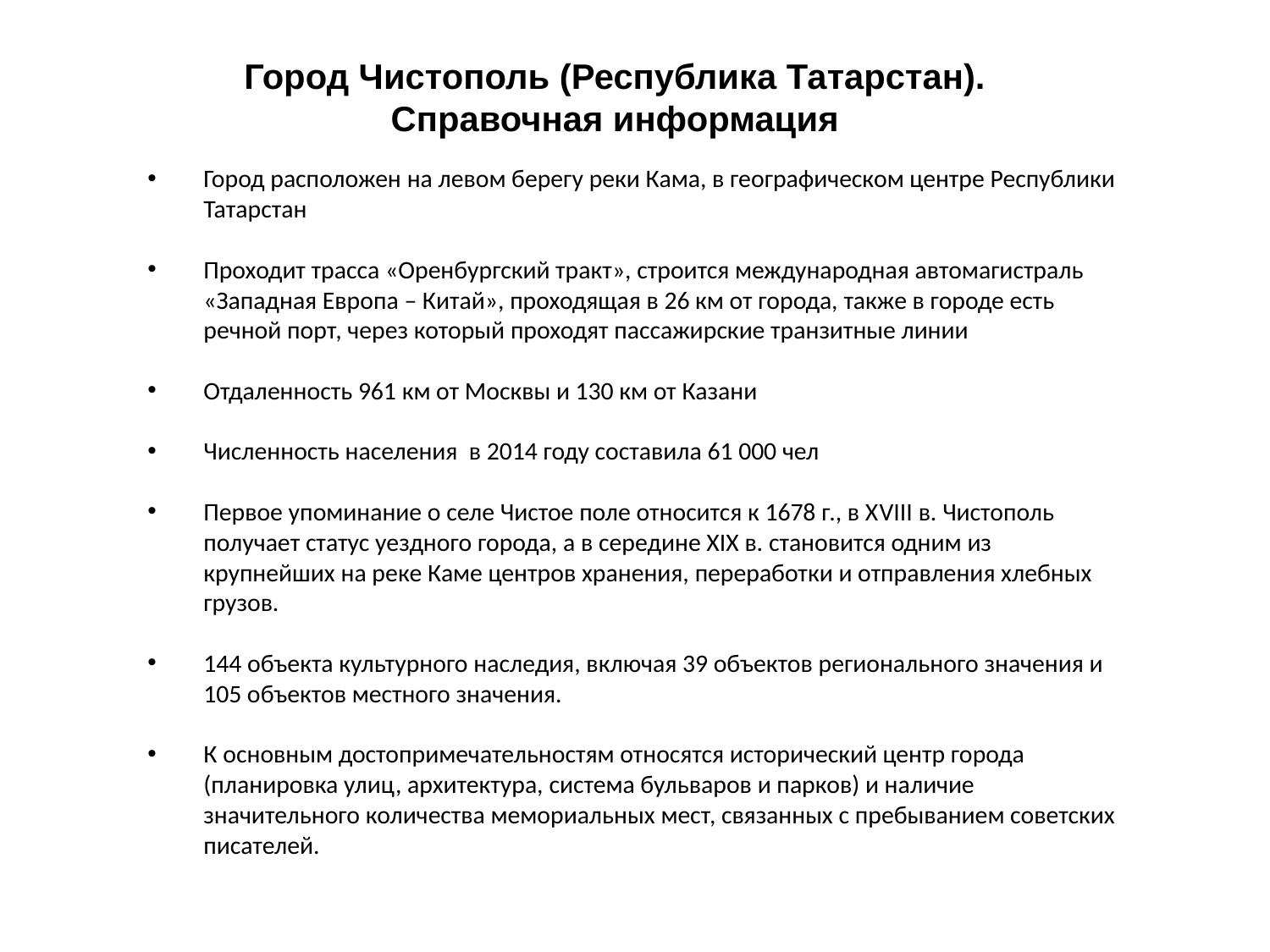

# Город Чистополь (Республика Татарстан). Справочная информация
Город расположен на левом берегу реки Кама, в географическом центре Республики Татарстан

Проходит трасса «Оренбургский тракт», строится международная автомагистраль «Западная Европа – Китай», проходящая в 26 км от города, также в городе есть речной порт, через который проходят пассажирские транзитные линии

Отдаленность 961 км от Москвы и 130 км от Казани

Численность населения  в 2014 году составила 61 000 чел

Первое упоминание о селе Чистое поле относится к 1678 г., в ХVIII в. Чистополь получает статус уездного города, а в середине XIX в. становится одним из крупнейших на реке Каме центров хранения, переработки и отправления хлебных грузов.

144 объекта культурного наследия, включая 39 объектов регионального значения и 105 объектов местного значения.

К основным достопримечательностям относятся исторический центр города (планировка улиц, архитектура, система бульваров и парков) и наличие значительного количества мемориальных мест, связанных с пребыванием советских писателей.